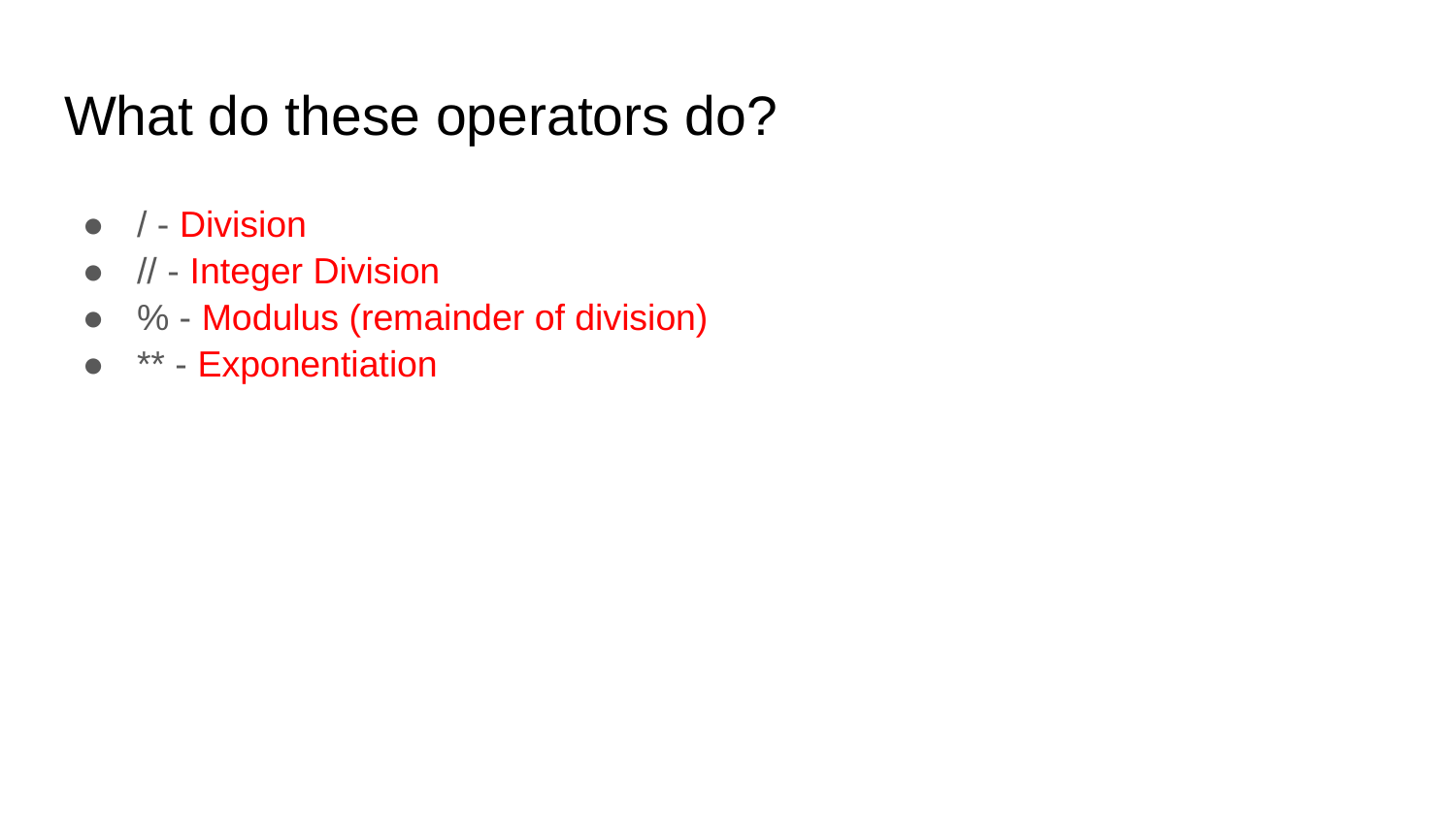

# What do these operators do?
/ - Division
// - Integer Division
% - Modulus (remainder of division)
** - Exponentiation